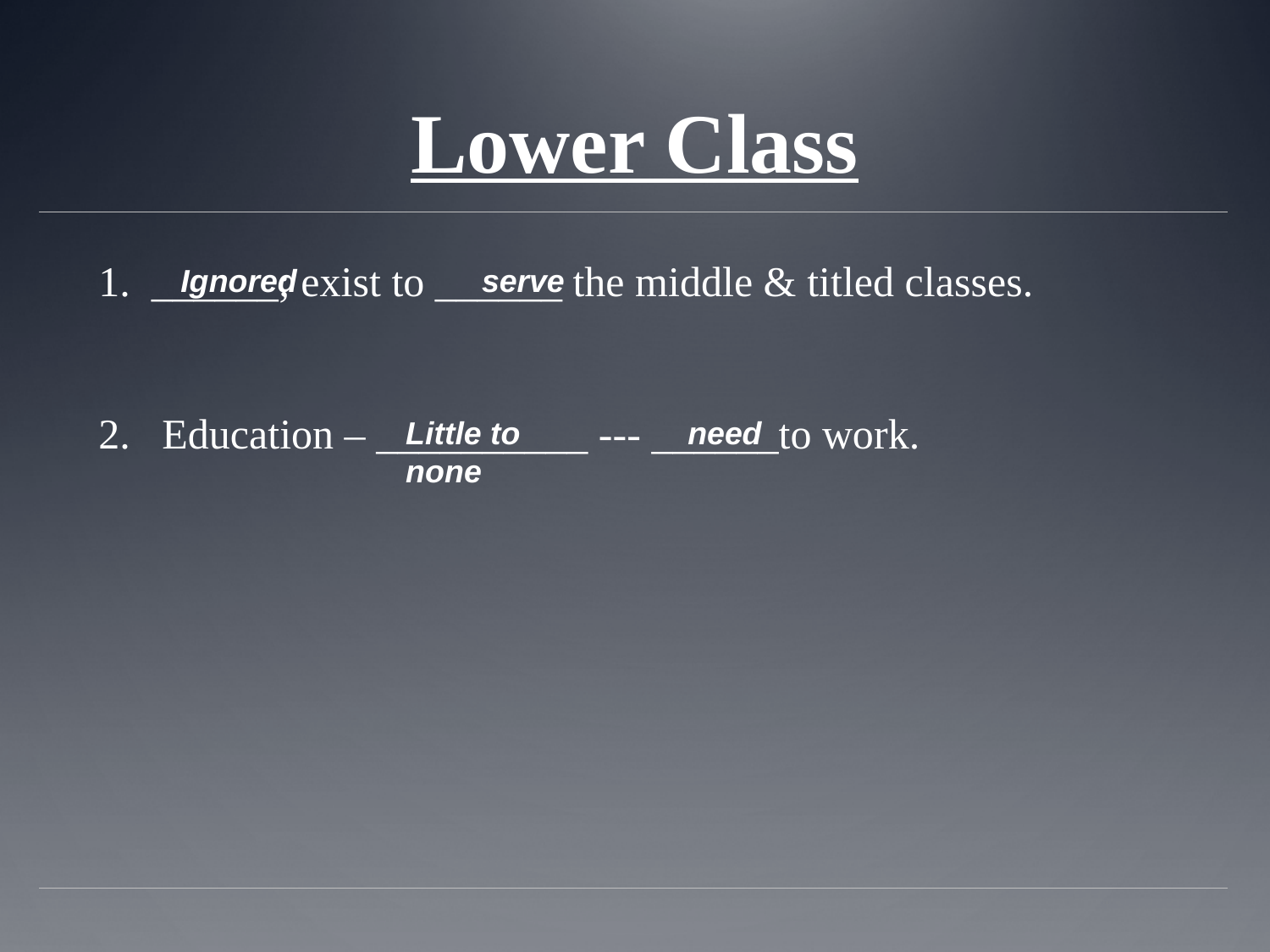

# Lower Class
  ______; exist to ______ the middle & titled classes.

   Education – __________ --- ______to work.
Ignored
serve
Little to none
need